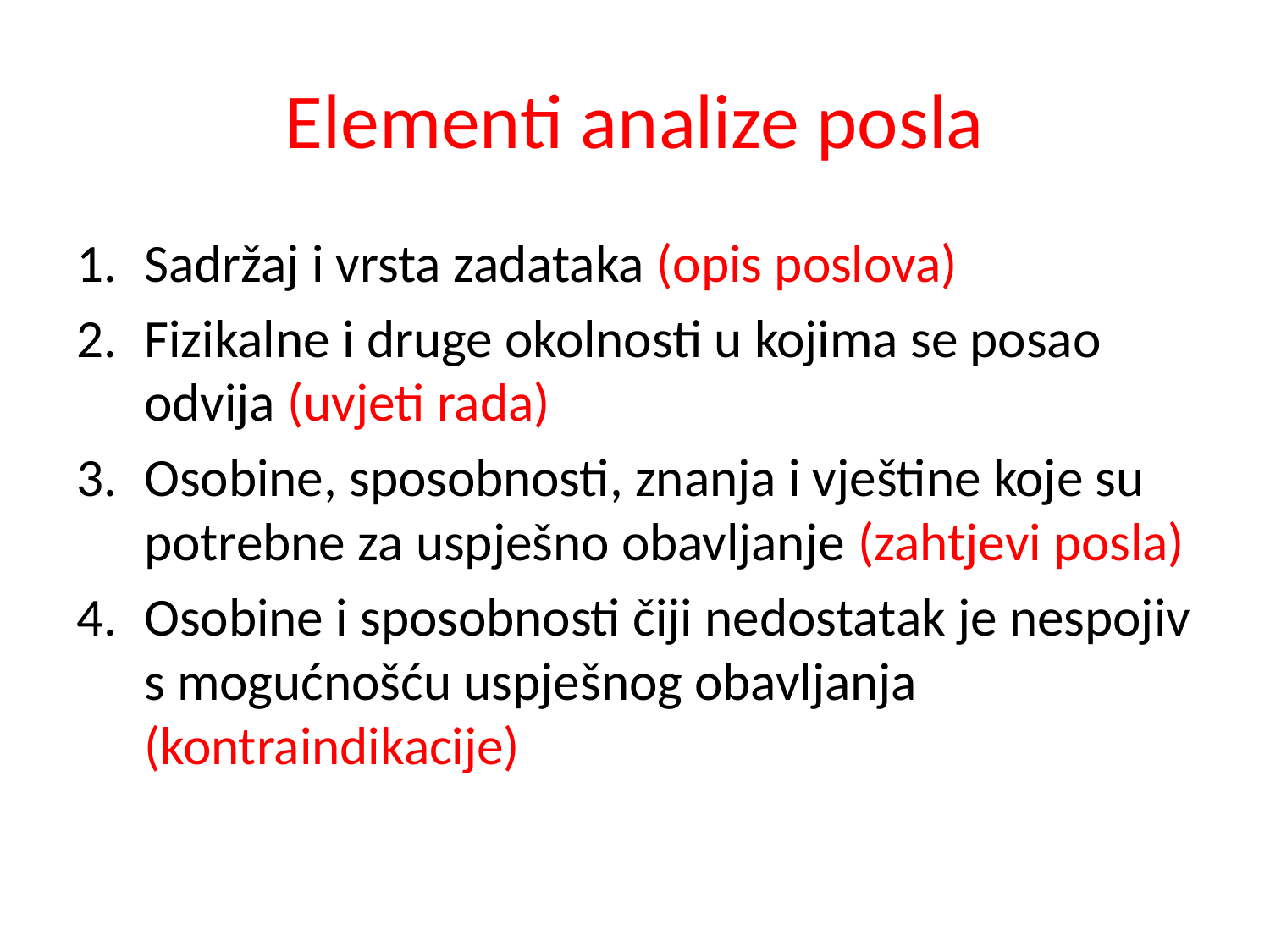

# Elementi analize posla
Sadržaj i vrsta zadataka (opis poslova)
Fizikalne i druge okolnosti u kojima se posao odvija (uvjeti rada)
Osobine, sposobnosti, znanja i vještine koje su potrebne za uspješno obavljanje (zahtjevi posla)
Osobine i sposobnosti čiji nedostatak je nespojiv s mogućnošću uspješnog obavljanja (kontraindikacije)